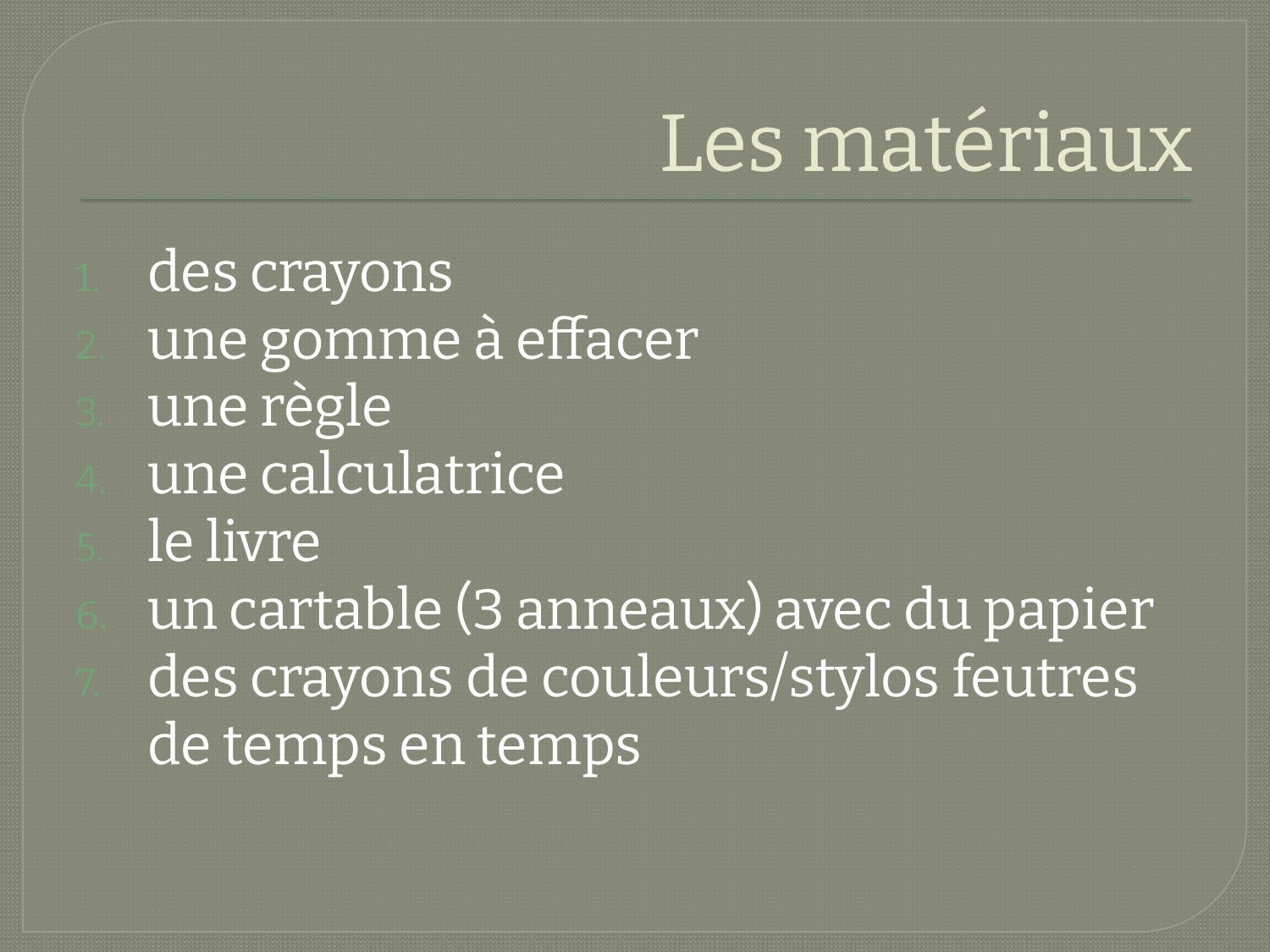

# Les matériaux
des crayons
une gomme à effacer
une règle
une calculatrice
le livre
un cartable (3 anneaux) avec du papier
des crayons de couleurs/stylos feutres de temps en temps